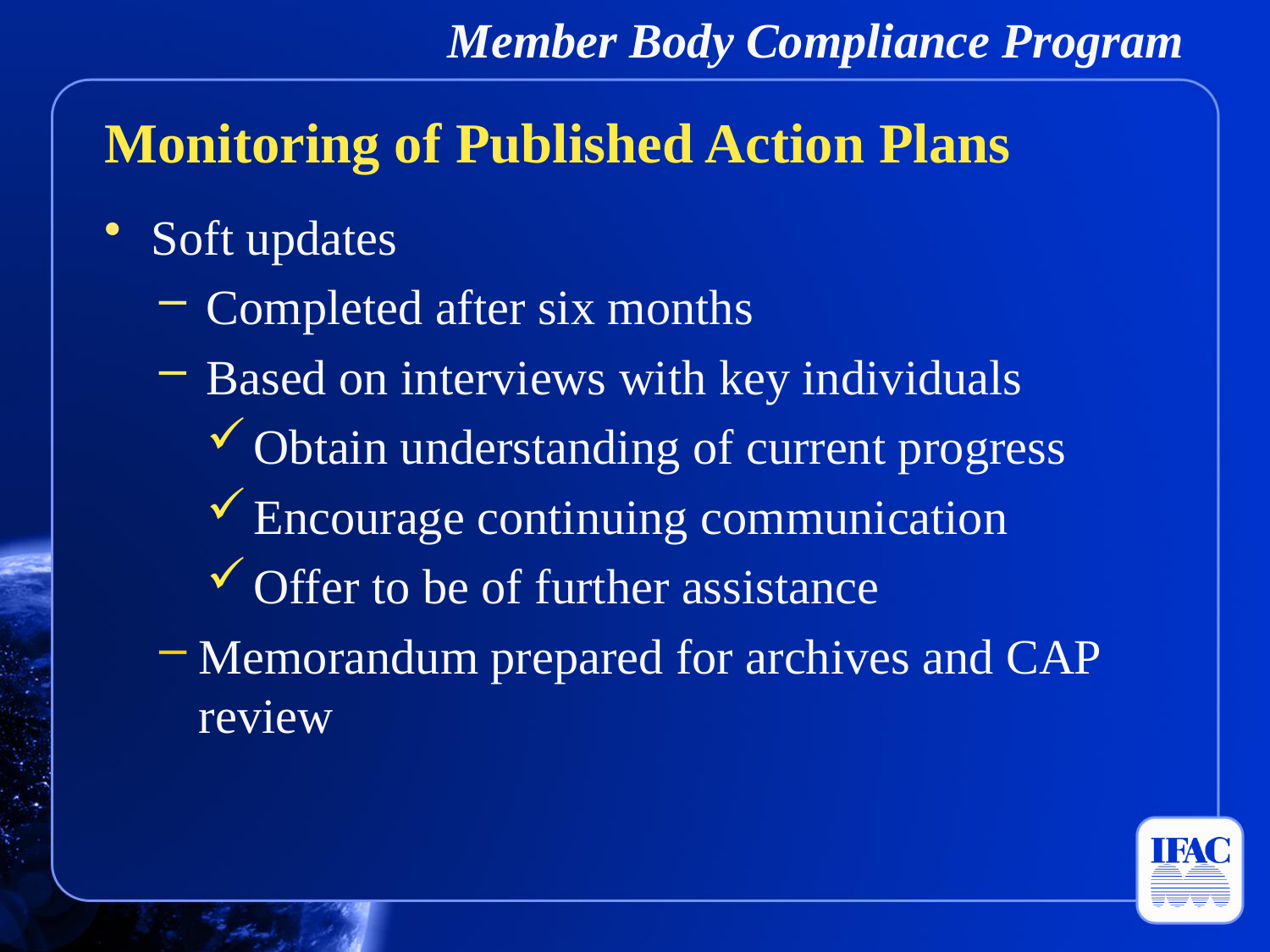

# Member Body Compliance Program
Monitoring of Published Action Plans
Soft updates
Completed after six months
Based on interviews with key individuals
Obtain understanding of current progress
Encourage continuing communication
Offer to be of further assistance
Memorandum prepared for archives and CAP review